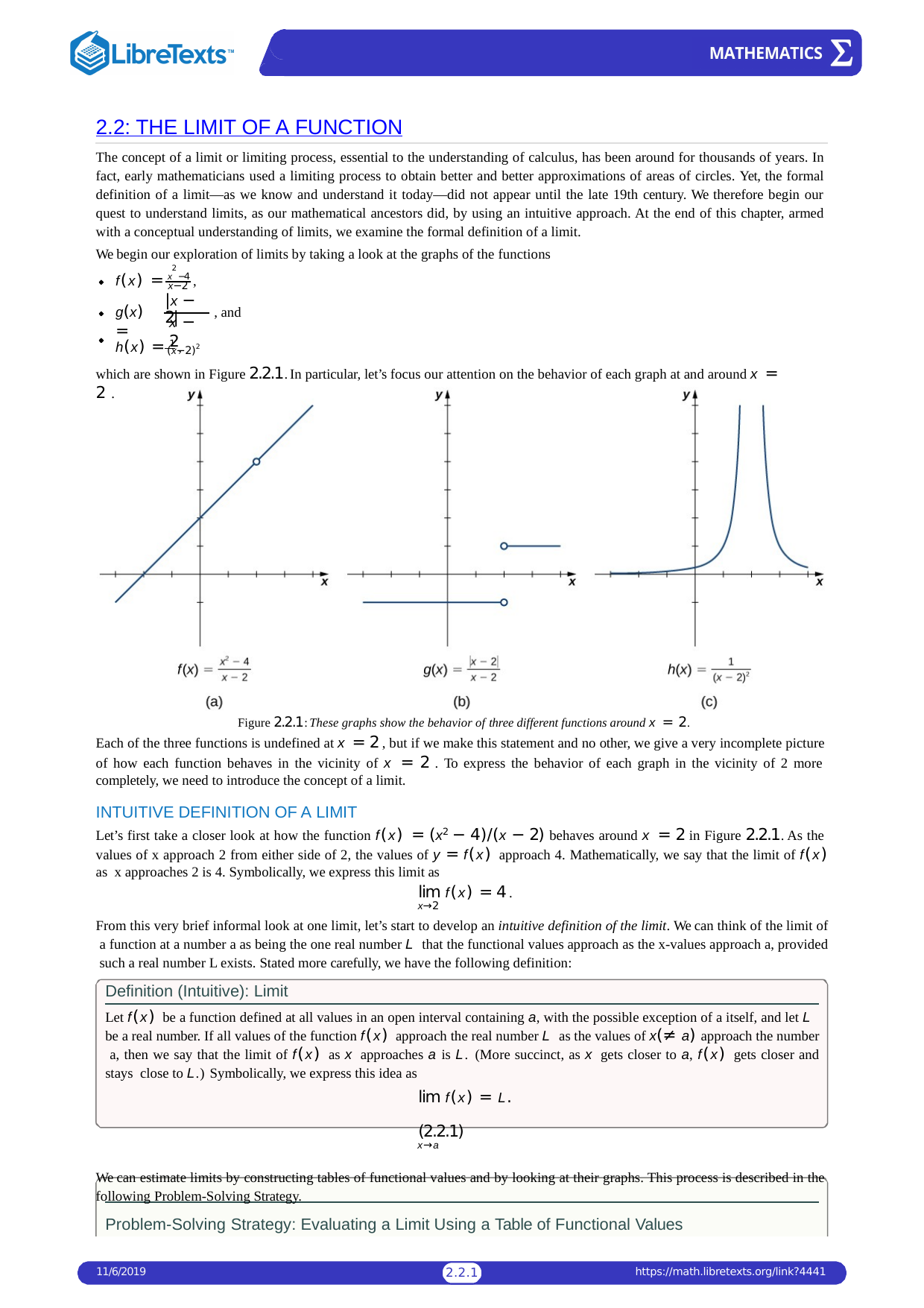

2.2: THE LIMIT OF A FUNCTION

The concept of a limit or limiting process, essential to the understanding of calculus, has been around for thousands of years. In  fact, early mathematicians used a limiting process to obtain better and better approximations of areas of circles. Yet, the formal  definition of a limit—as we know and understand it today—did not appear until the late 19th century. We therefore begin our  quest to understand limits, as our mathematical ancestors did, by using an intuitive approach. At the end of this chapter, armed  with a conceptual understanding of limits, we examine the formal definition of a limit.
We begin our exploration of limits by taking a look at the graphs of the functions
2
f(x) = x −4 ,
x−2
|x − 2|

g(x) =
, and
x − 2

h(x) = 1 ,
(x−2)2
which are shown in Figure 2.2.1. In particular, let’s focus our attention on the behavior of each graph at and around x = 2 .

Figure 2.2.1: These graphs show the behavior of three different functions around x = 2.
Each of the three functions is undefined at x = 2 , but if we make this statement and no other, we give a very incomplete picture  of how each function behaves in the vicinity of x = 2 . To express the behavior of each graph in the vicinity of 2 more  completely, we need to introduce the concept of a limit.
INTUITIVE DEFINITION OF A LIMIT
Let’s first take a closer look at how the function f(x) = (x2 − 4)/(x − 2) behaves around x = 2 in Figure 2.2.1. As the  values of x approach 2 from either side of 2, the values of y = f(x) approach 4. Mathematically, we say that the limit of f(x) as  x approaches 2 is 4. Symbolically, we express this limit as
lim f(x) = 4 .
x→2
From this very brief informal look at one limit, let’s start to develop an intuitive definition of the limit. We can think of the limit of  a function at a number a as being the one real number L that the functional values approach as the x-values approach a, provided  such a real number L exists. Stated more carefully, we have the following definition:
Definition (Intuitive): Limit
Let f(x) be a function defined at all values in an open interval containing a, with the possible exception of a itself, and let L  be a real number. If all values of the function f(x) approach the real number L as the values of x(≠ a) approach the number  a, then we say that the limit of f(x) as x approaches a is L. (More succinct, as x gets closer to a, f(x) gets closer and stays  close to L.) Symbolically, we express this idea as
lim f(x) = L.	(2.2.1)
x→a

We can estimate limits by constructing tables of functional values and by looking at their graphs. This process is described in the  following Problem-Solving Strategy.
Problem-Solving Strategy: Evaluating a Limit Using a Table of Functional Values

11/6/2019
https://math.libretexts.org/link?4441
2.2.1